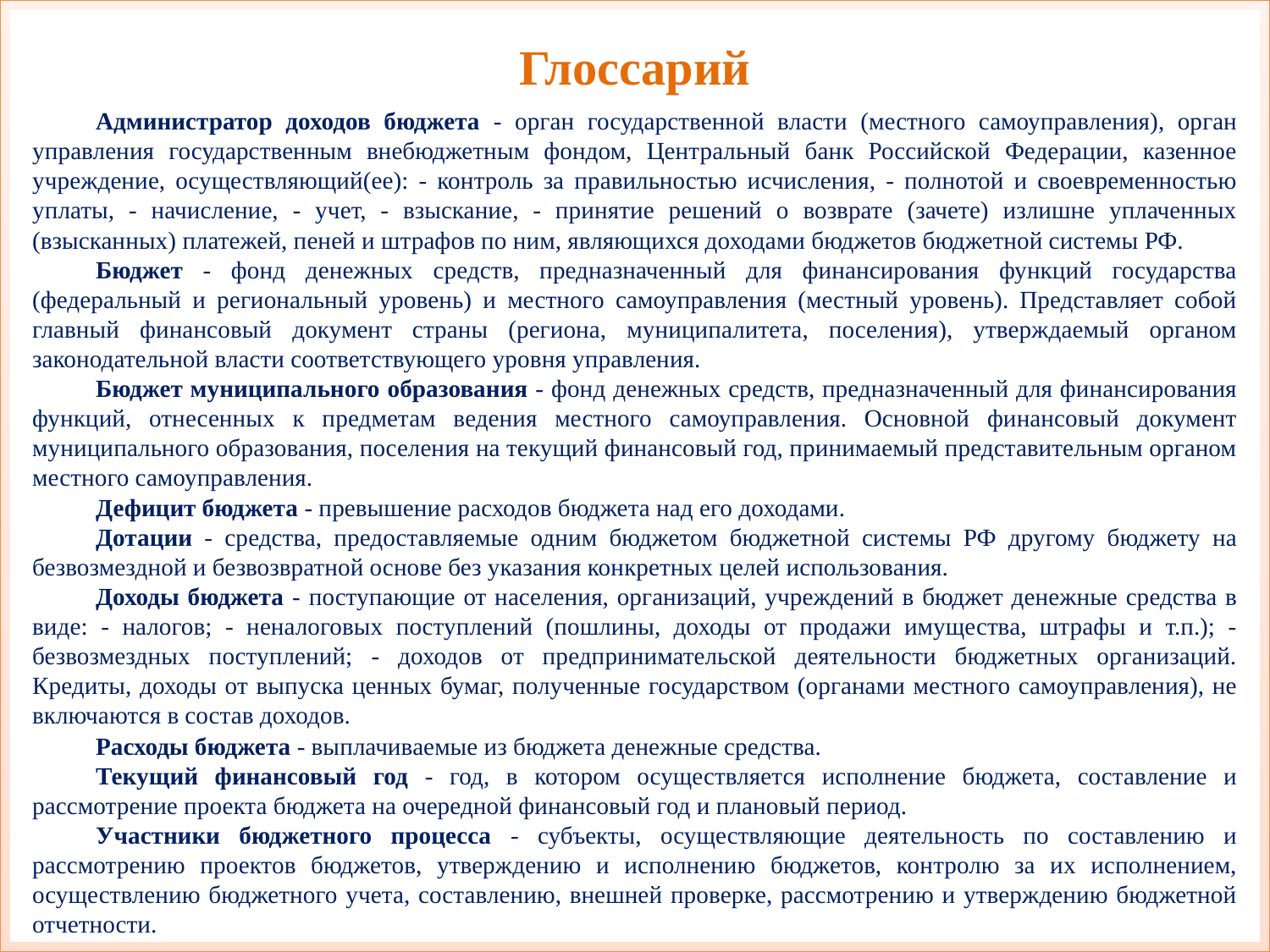

Глоссарий
#
Администратор доходов бюджета - орган государственной власти (местного самоуправления), орган управления государственным внебюджетным фондом, Центральный банк Российской Федерации, казенное учреждение, осуществляющий(ее): - контроль за правильностью исчисления, - полнотой и своевременностью уплаты, - начисление, - учет, - взыскание, - принятие решений о возврате (зачете) излишне уплаченных (взысканных) платежей, пеней и штрафов по ним, являющихся доходами бюджетов бюджетной системы РФ.
Бюджет - фонд денежных средств, предназначенный для финансирования функций государства (федеральный и региональный уровень) и местного самоуправления (местный уровень). Представляет собой главный финансовый документ страны (региона, муниципалитета, поселения), утверждаемый органом законодательной власти соответствующего уровня управления.
Бюджет муниципального образования - фонд денежных средств, предназначенный для финансирования функций, отнесенных к предметам ведения местного самоуправления. Основной финансовый документ муниципального образования, поселения на текущий финансовый год, принимаемый представительным органом местного самоуправления.

Дефицит бюджета - превышение расходов бюджета над его доходами.
Дотации - средства, предоставляемые одним бюджетом бюджетной системы РФ другому бюджету на безвозмездной и безвозвратной основе без указания конкретных целей использования.
Доходы бюджета - поступающие от населения, организаций, учреждений в бюджет денежные средства в виде: - налогов; - неналоговых поступлений (пошлины, доходы от продажи имущества, штрафы и т.п.); - безвозмездных поступлений; - доходов от предпринимательской деятельности бюджетных организаций. Кредиты, доходы от выпуска ценных бумаг, полученные государством (органами местного самоуправления), не включаются в состав доходов.

Расходы бюджета - выплачиваемые из бюджета денежные средства.
Текущий финансовый год - год, в котором осуществляется исполнение бюджета, составление и рассмотрение проекта бюджета на очередной финансовый год и плановый период.
Участники бюджетного процесса - субъекты, осуществляющие деятельность по составлению и рассмотрению проектов бюджетов, утверждению и исполнению бюджетов, контролю за их исполнением, осуществлению бюджетного учета, составлению, внешней проверке, рассмотрению и утверждению бюджетной отчетности.